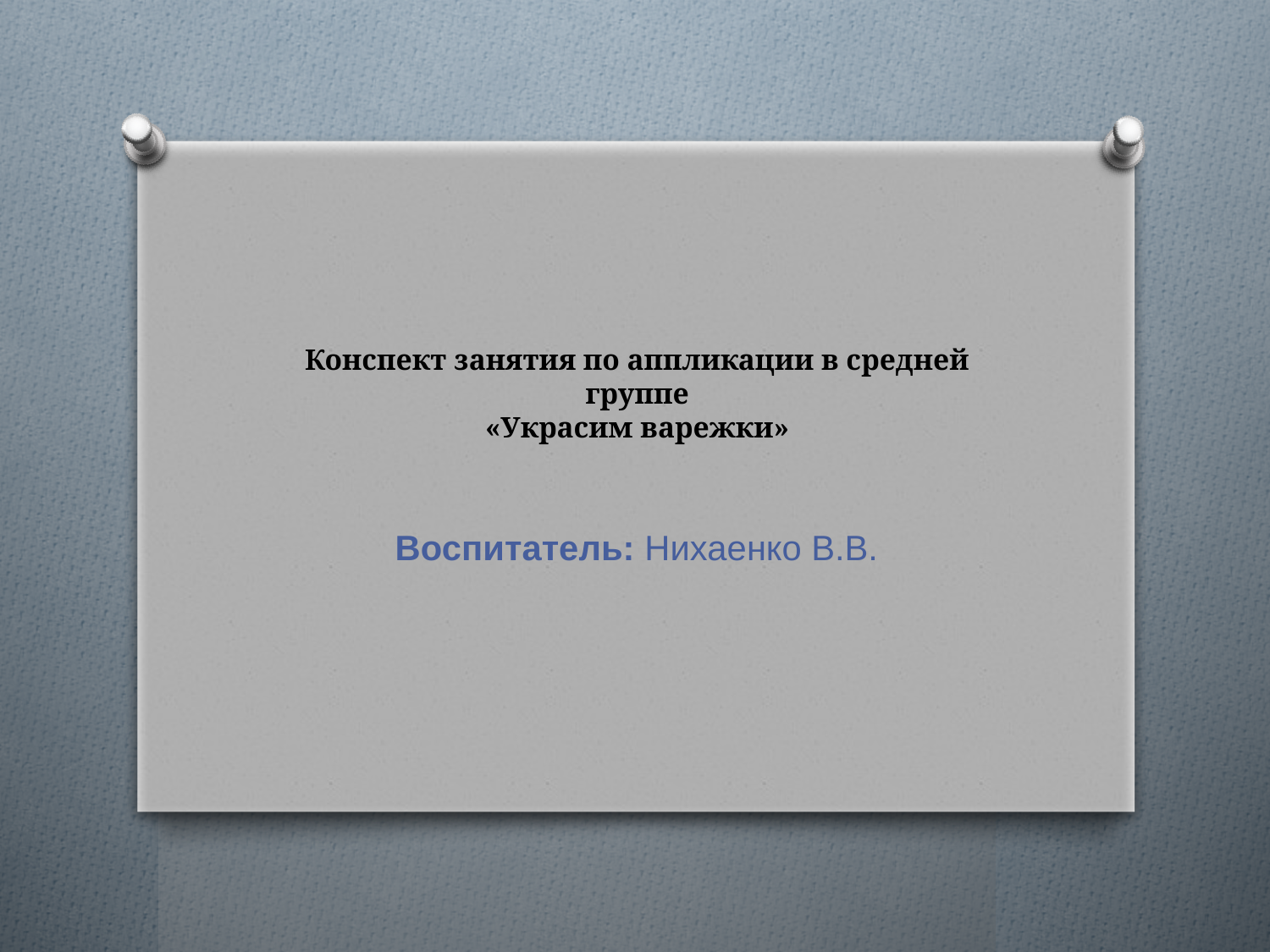

# Конспект занятия по аппликации в средней группе «Украсим варежки»
Воспитатель: Нихаенко В.В.